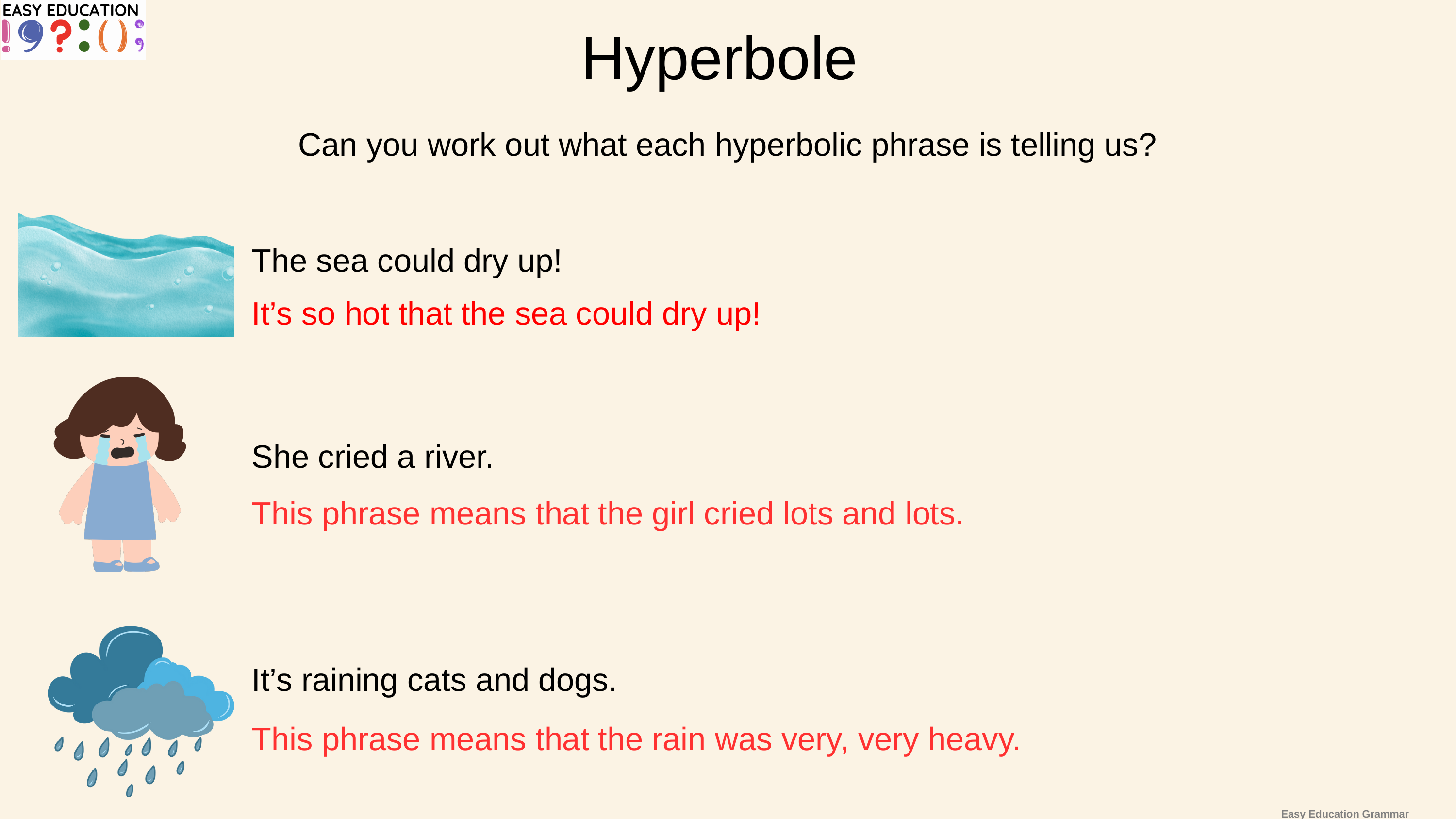

Hyperbole
Can you work out what each hyperbolic phrase is telling us?

The sea could dry up!
It’s so hot that the sea could dry up!

She cried a river.
This phrase means that the girl cried lots and lots.

It’s raining cats and dogs.
This phrase means that the rain was very, very heavy.